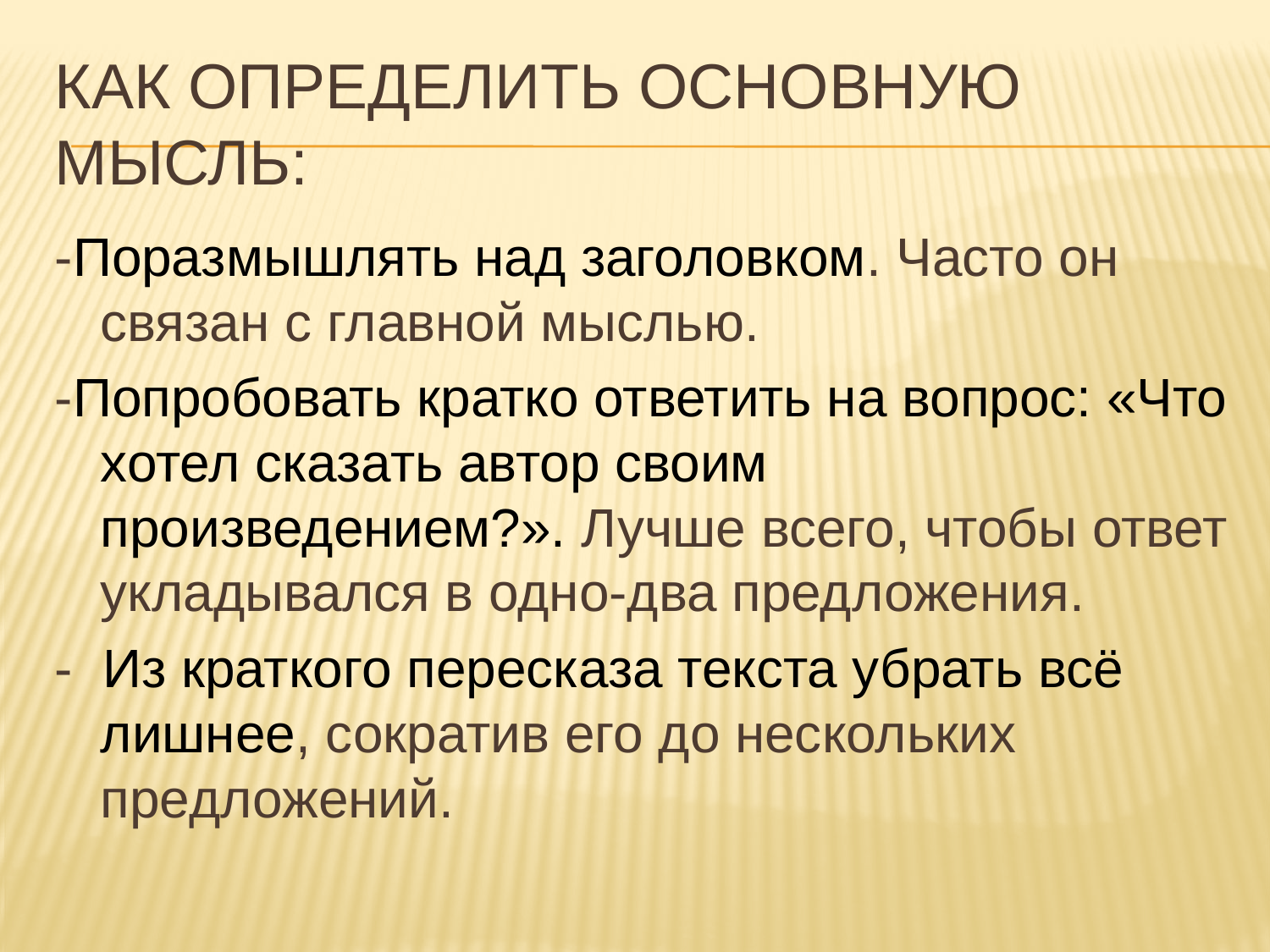

# Как определить основную мысль:
-Поразмышлять над заголовком. Часто он связан с главной мыслью.
-Попробовать кратко ответить на вопрос: «Что хотел сказать автор своим произведением?». Лучше всего, чтобы ответ укладывался в одно-два предложения.
-  Из краткого пересказа текста убрать всё лишнее, сократив его до нескольких предложений.